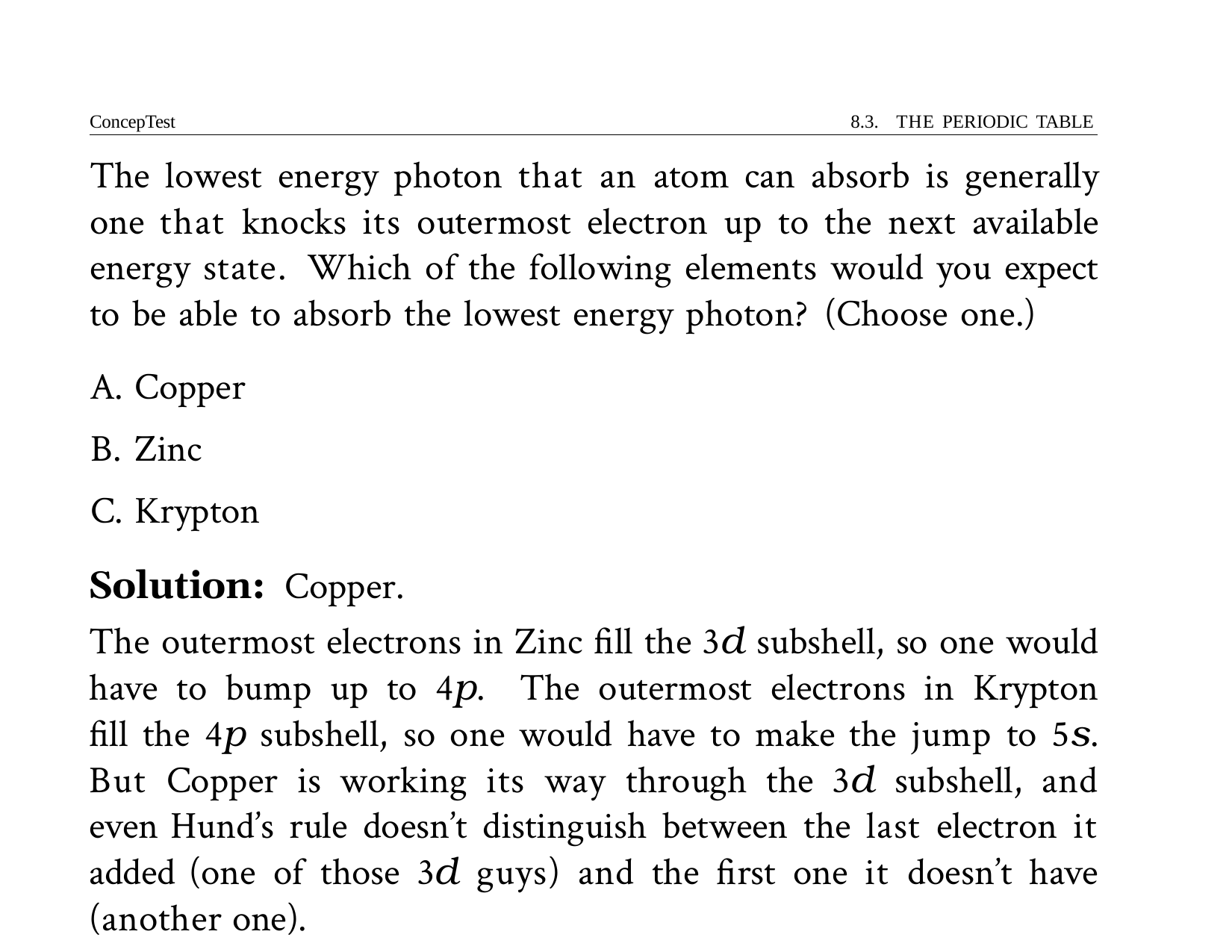

ConcepTest	8.3.  THE PERIODIC TABLE

# The lowest energy photon that an atom can absorb is generally one that knocks its outermost electron up to the next available energy state.  Which of the following elements would you expect to be able to absorb the lowest energy photon? (Choose one.)
Copper
Zinc
Krypton
Solution:  Copper.
The outermost electrons in Zinc fill the 3d subshell, so one would have to bump up to 4p.  The outermost electrons in Krypton fill the 4p subshell, so one would have to make the jump to 5s. But Copper is working its way through the 3d subshell, and even Hund’s rule doesn’t distinguish between the last electron it added (one of those 3d guys) and the first one it doesn’t have (another one).